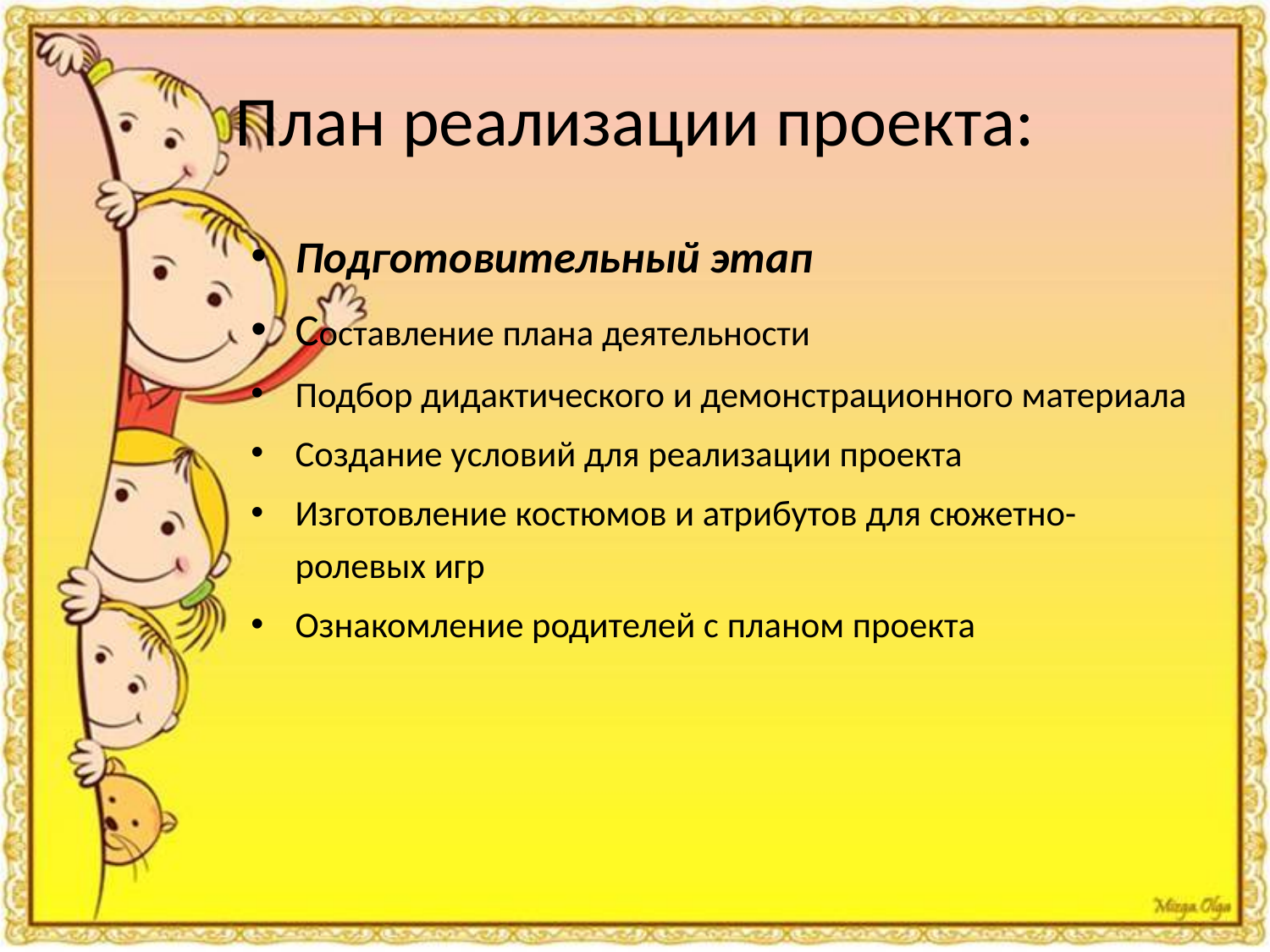

# План реализации проекта:
Подготовительный этап
Составление плана деятельности
Подбор дидактического и демонстрационного материала
Создание условий для реализации проекта
Изготовление костюмов и атрибутов для сюжетно-ролевых игр
Ознакомление родителей с планом проекта